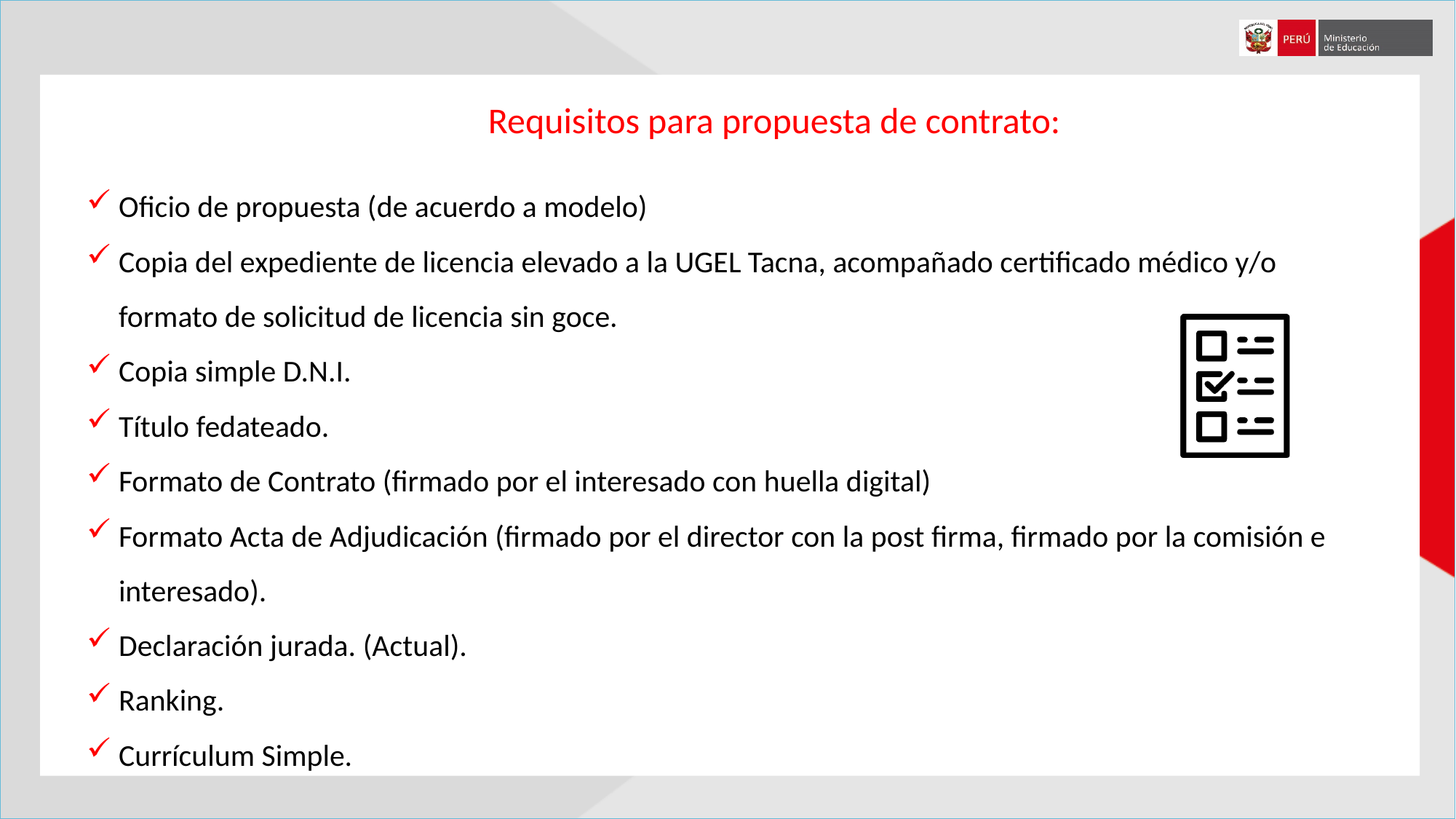

Requisitos para propuesta de contrato:
Oficio de propuesta (de acuerdo a modelo)
Copia del expediente de licencia elevado a la UGEL Tacna, acompañado certificado médico y/o formato de solicitud de licencia sin goce.
Copia simple D.N.I.
Título fedateado.
Formato de Contrato (firmado por el interesado con huella digital)
Formato Acta de Adjudicación (firmado por el director con la post firma, firmado por la comisión e interesado).
Declaración jurada. (Actual).
Ranking.
Currículum Simple.